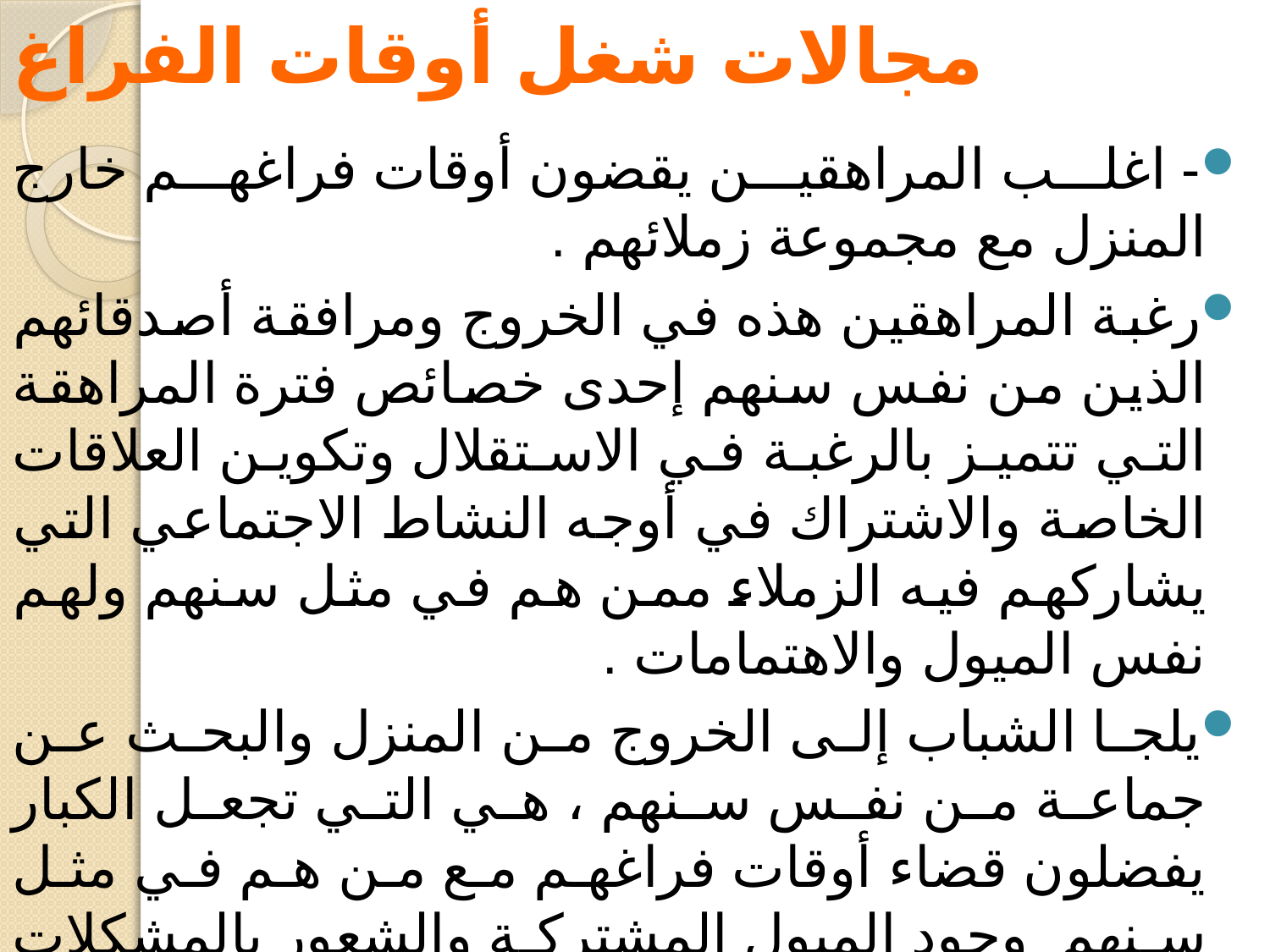

# مجالات شغل أوقات الفراغ
- اغلب المراهقين يقضون أوقات فراغهم خارج المنزل مع مجموعة زملائهم .
رغبة المراهقين هذه في الخروج ومرافقة أصدقائهم الذين من نفس سنهم إحدى خصائص فترة المراهقة التي تتميز بالرغبة في الاستقلال وتكوين العلاقات الخاصة والاشتراك في أوجه النشاط الاجتماعي التي يشاركهم فيه الزملاء ممن هم في مثل سنهم ولهم نفس الميول والاهتمامات .
يلجا الشباب إلى الخروج من المنزل والبحث عن جماعة من نفس سنهم ، هي التي تجعل الكبار يفضلون قضاء أوقات فراغهم مع من هم في مثل سنهم  وجود الميول المشتركة والشعور بالمشكلات الواحدة .